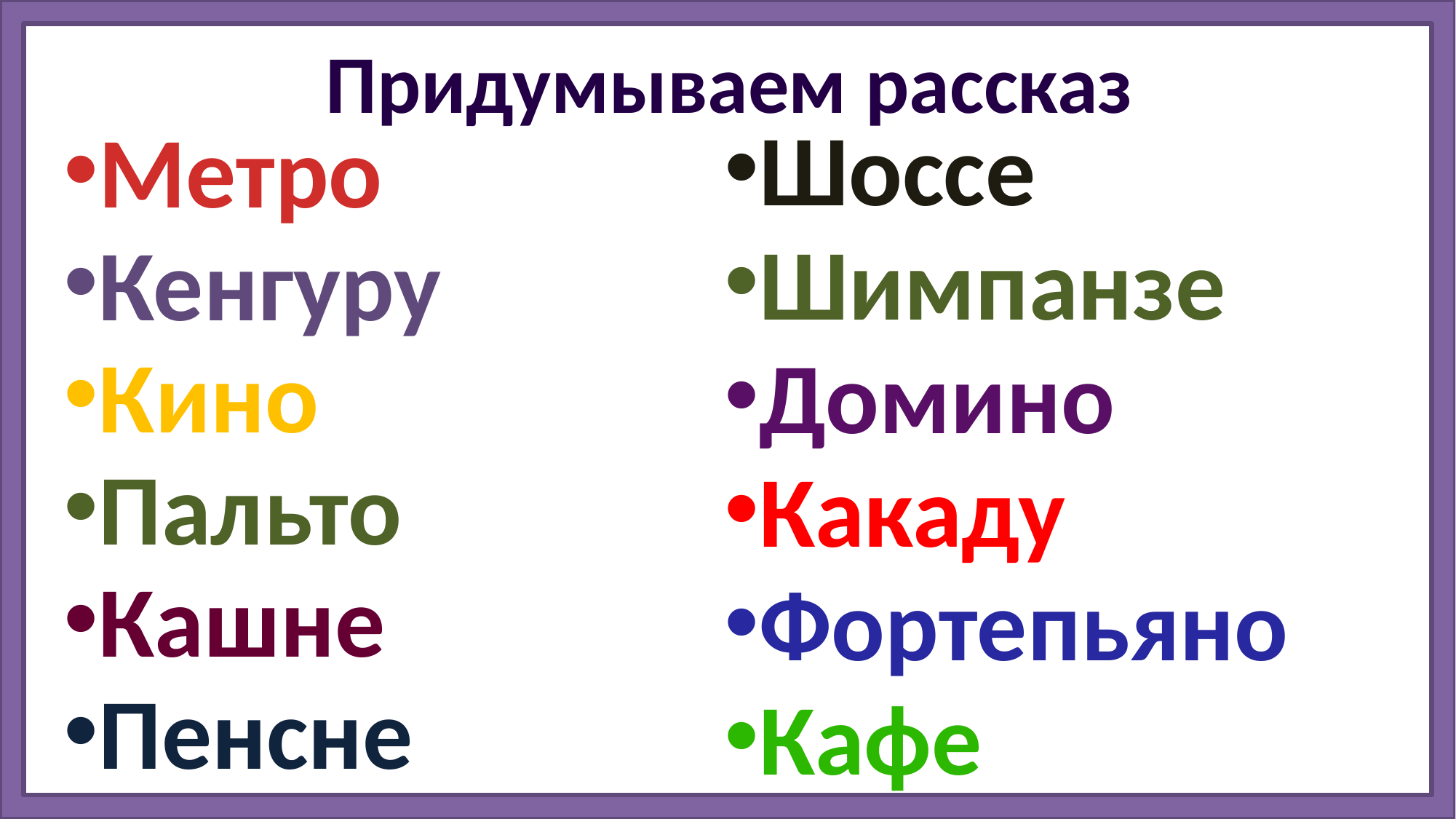

# Придумываем рассказ
Шоссе
Шимпанзе
Домино
Какаду
Фортепьяно
Кафе

Метро
Кенгуру
Кино
Пальто
Кашне
Пенсне